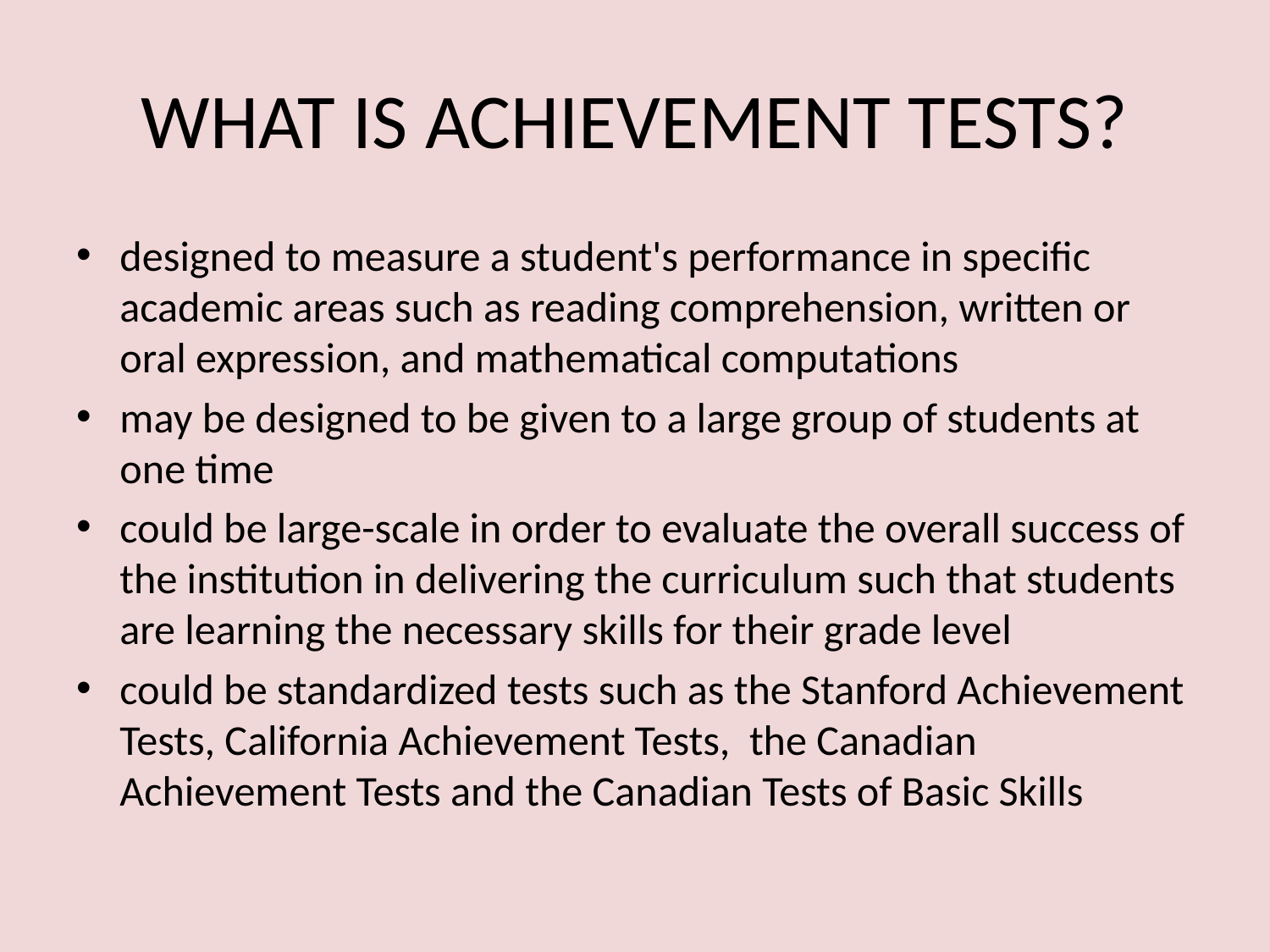

# WHAT IS ACHIEVEMENT TESTS?
designed to measure a student's performance in specific academic areas such as reading comprehension, written or oral expression, and mathematical computations
may be designed to be given to a large group of students at one time
could be large-scale in order to evaluate the overall success of the institution in delivering the curriculum such that students are learning the necessary skills for their grade level
could be standardized tests such as the Stanford Achievement Tests, California Achievement Tests,  the Canadian Achievement Tests and the Canadian Tests of Basic Skills